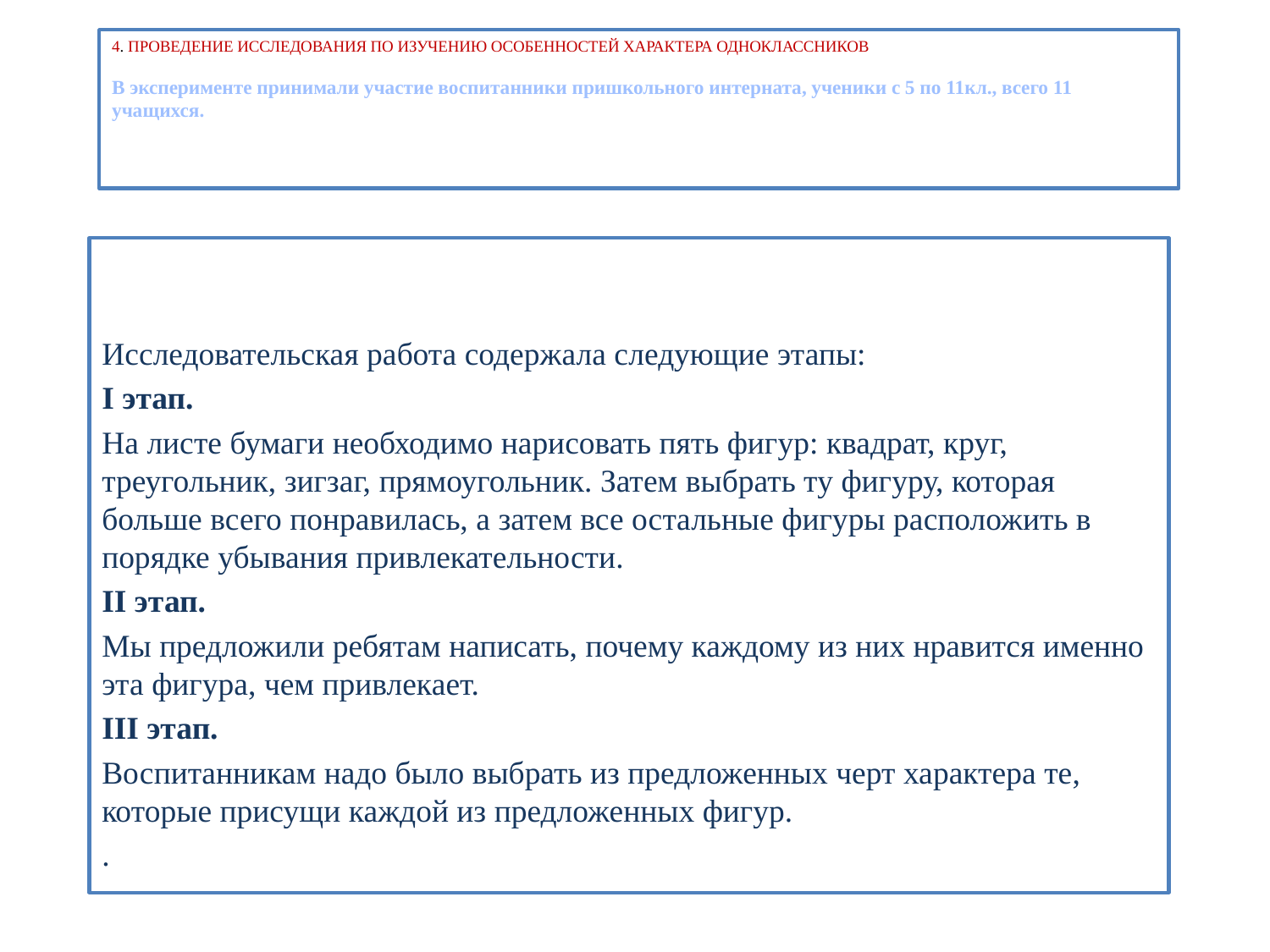

# 4. Проведение исследования по изучению особенностей характера одноклассников   В эксперименте принимали участие воспитанники пришкольного интерната, ученики с 5 по 11кл., всего 11 учащихся.

Исследовательская работа содержала следующие этапы:
I этап.
На листе бумаги необходимо нарисовать пять фигур: квадрат, круг, треугольник, зигзаг, прямоугольник. Затем выбрать ту фигуру, которая больше всего понравилась, а затем все остальные фигуры расположить в порядке убывания привлекательности.
II этап.
Мы предложили ребятам написать, почему каждому из них нравится именно эта фигура, чем привлекает.
III этап.
Воспитанникам надо было выбрать из предложенных черт характера те, которые присущи каждой из предложенных фигур.
.